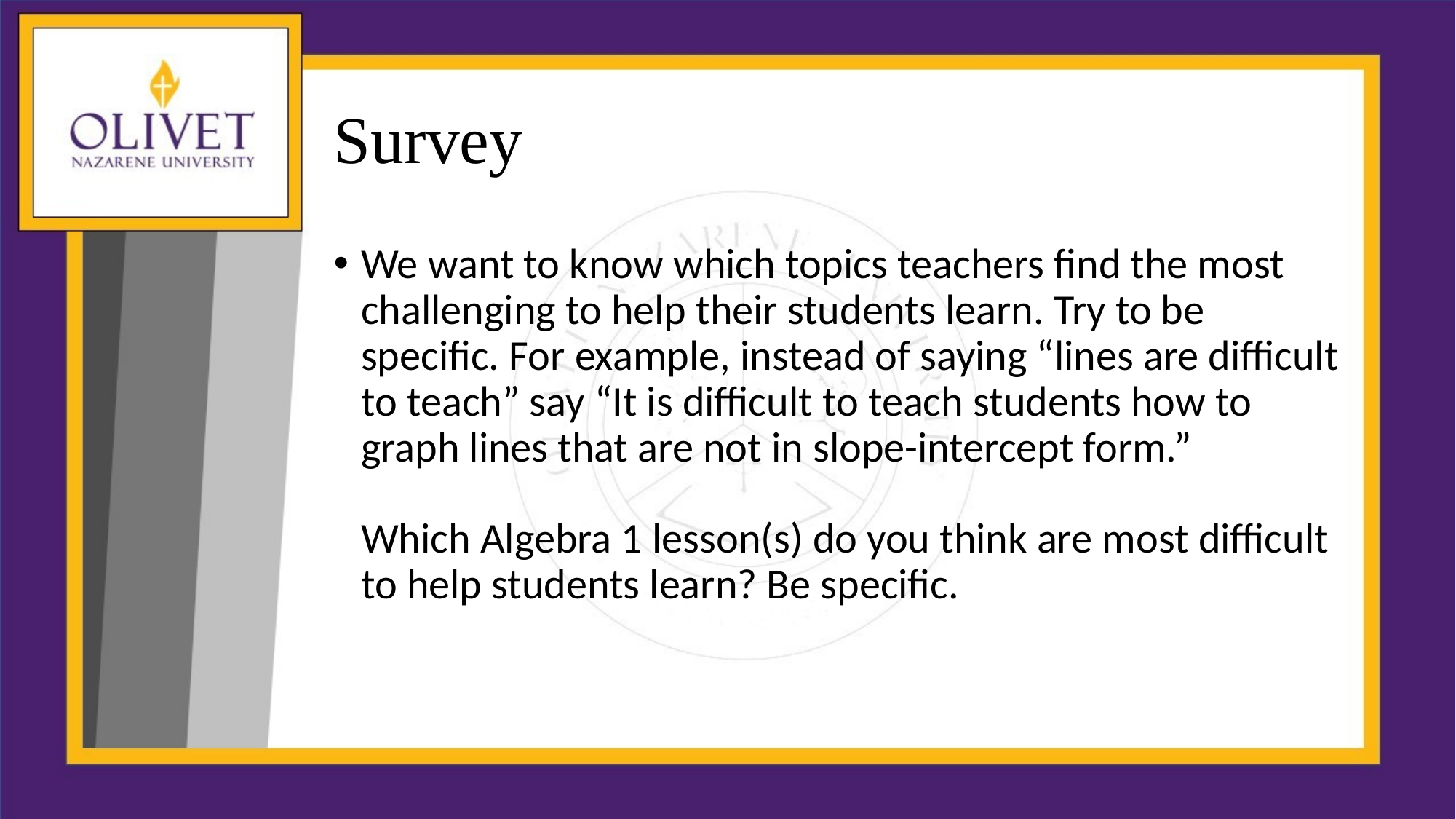

# Survey
We want to know which topics teachers find the most challenging to help their students learn. Try to be specific. For example, instead of saying “lines are difficult to teach” say “It is difficult to teach students how to graph lines that are not in slope-intercept form.”
Which Algebra 1 lesson(s) do you think are most difficult to help students learn? Be specific.